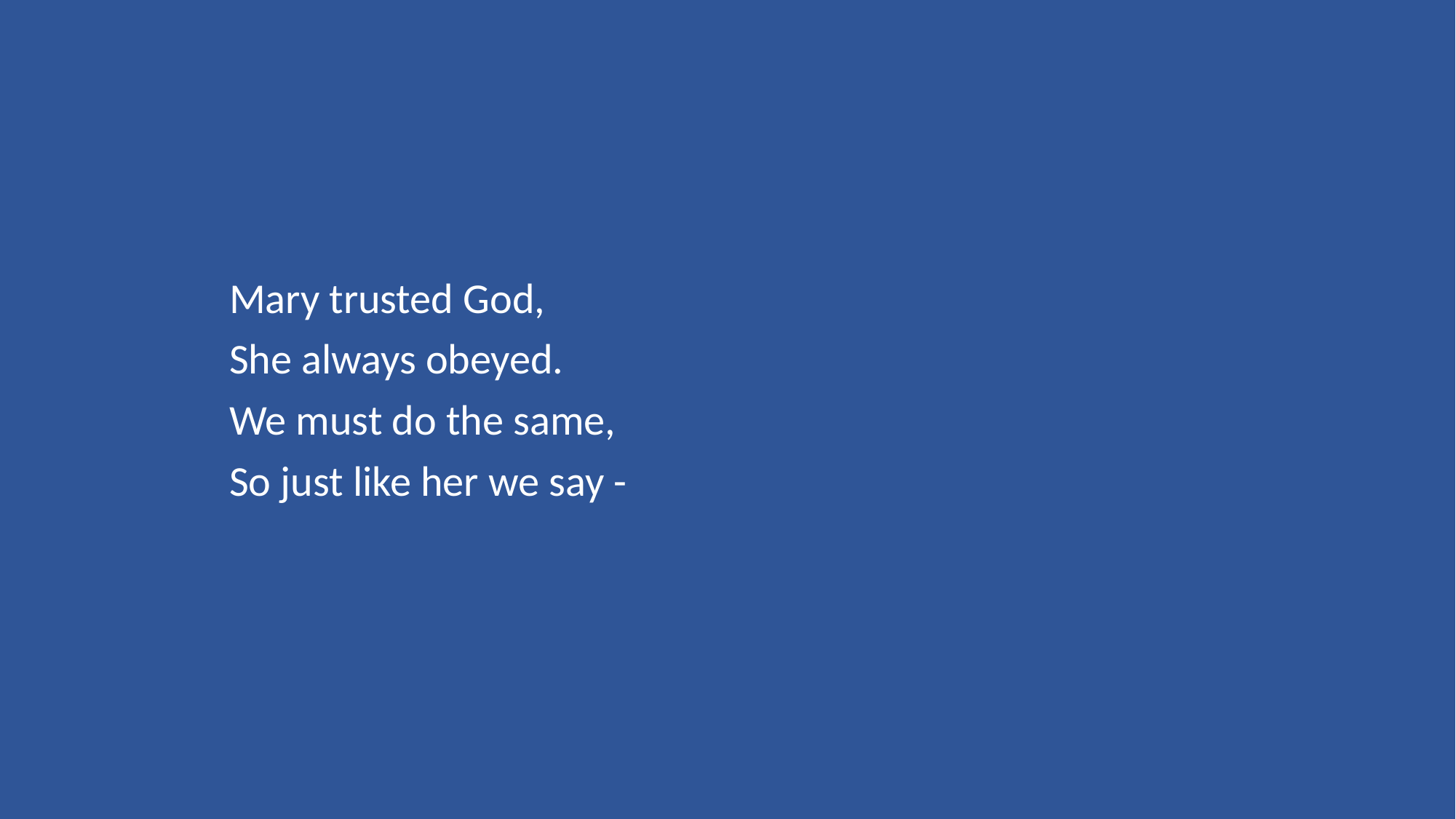

Mary trusted God,
She always obeyed.
We must do the same,
So just like her we say -